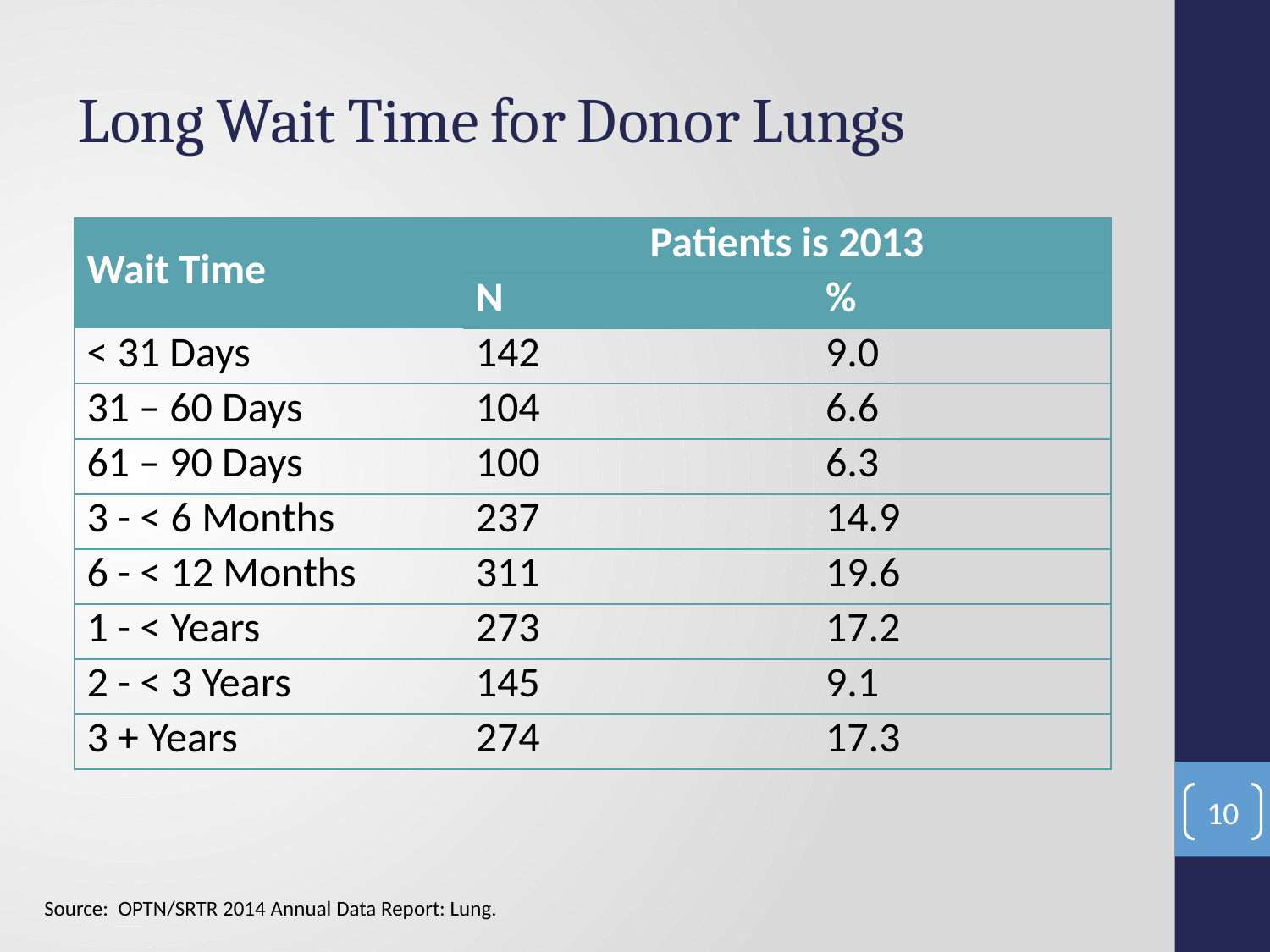

# Long Wait Time for Donor Lungs
| Wait Time | Patients is 2013 |  |
| --- | --- | --- |
|  | N | % |
| < 31 Days | 142 | 9.0 |
| 31 – 60 Days | 104 | 6.6 |
| 61 – 90 Days | 100 | 6.3 |
| 3 - < 6 Months | 237 | 14.9 |
| 6 - < 12 Months | 311 | 19.6 |
| 1 - < Years | 273 | 17.2 |
| 2 - < 3 Years | 145 | 9.1 |
| 3 + Years | 274 | 17.3 |
10
Source:  OPTN/SRTR 2014 Annual Data Report: Lung.